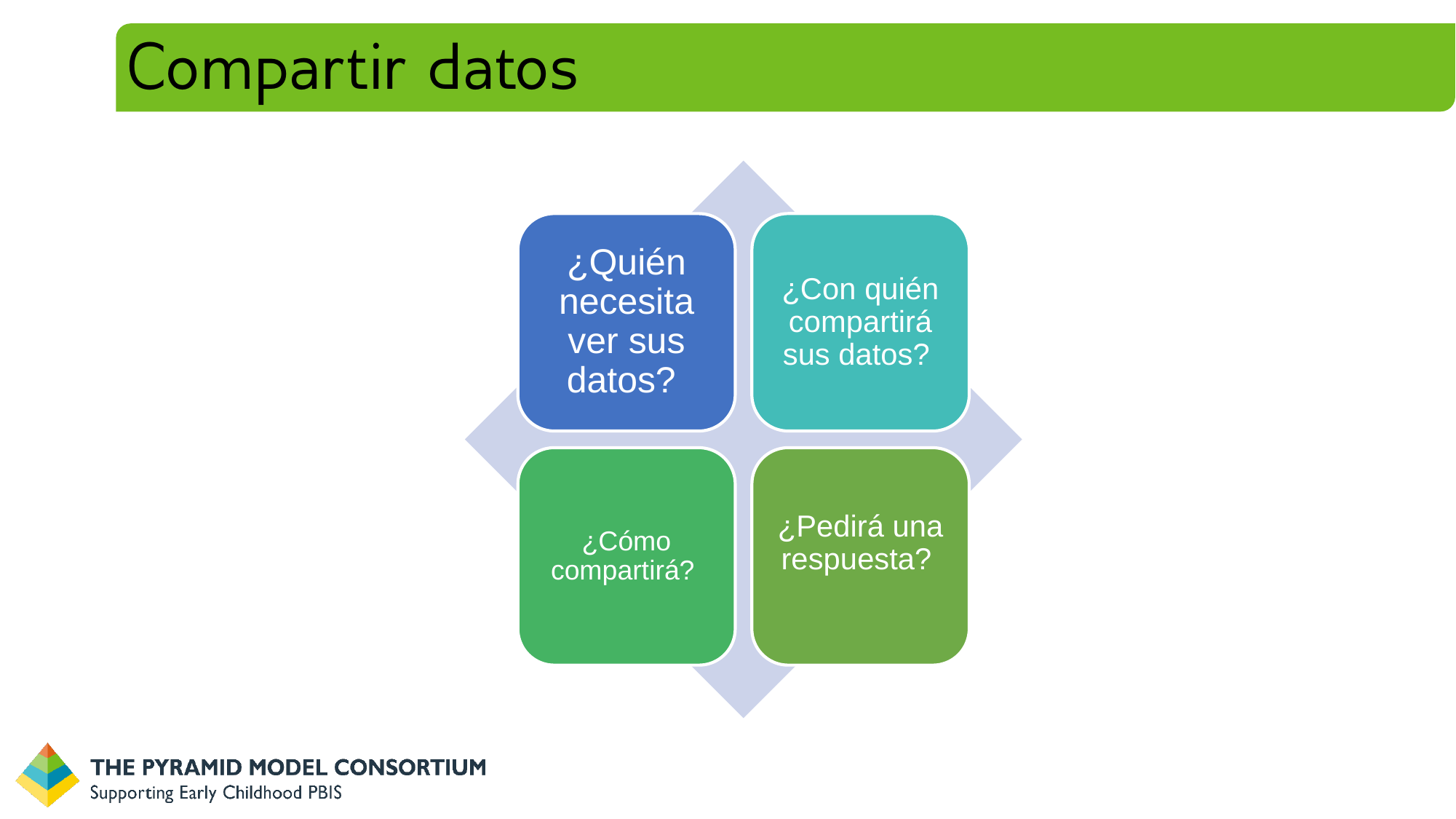

# Compartir datos

¿Quién necesita ver sus datos?
¿Con quién compartirá sus datos?

¿Cómo compartirá?
¿Pedirá una respuesta?